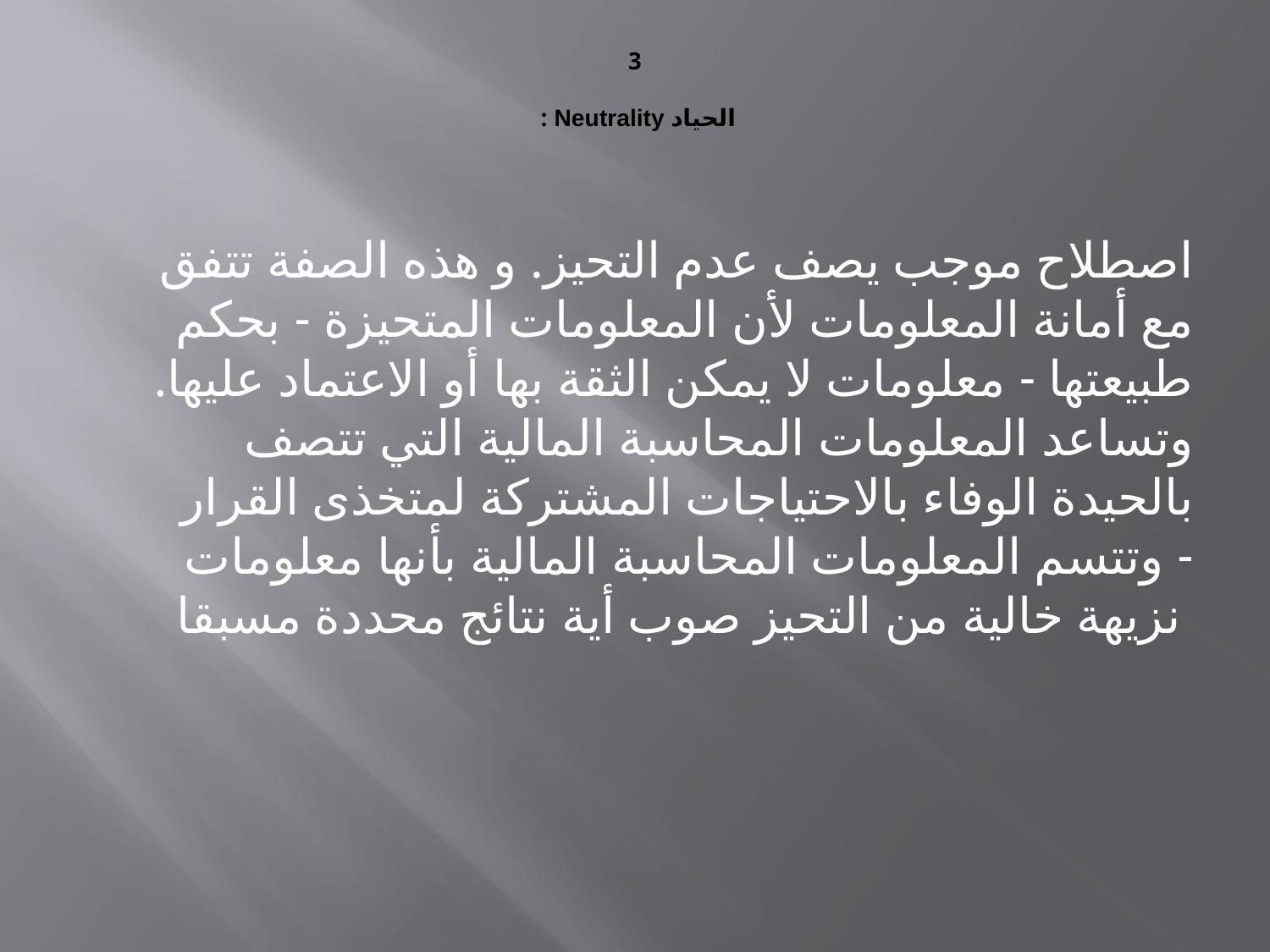

# 3   الحياد Neutrality :
اصطلاح موجب يصف عدم التحيز. و هذه الصفة تتفق مع أمانة المعلومات لأن المعلومات المتحيزة - بحكم طبيعتها - معلومات لا يمكن الثقة بها أو الاعتماد عليها. وتساعد المعلومات المحاسبة المالية التي تتصف بالحيدة الوفاء بالاحتياجات المشتركة لمتخذى القرار - وتتسم المعلومات المحاسبة المالية بأنها معلومات نزيهة خالية من التحيز صوب أية نتائج محددة مسبقا